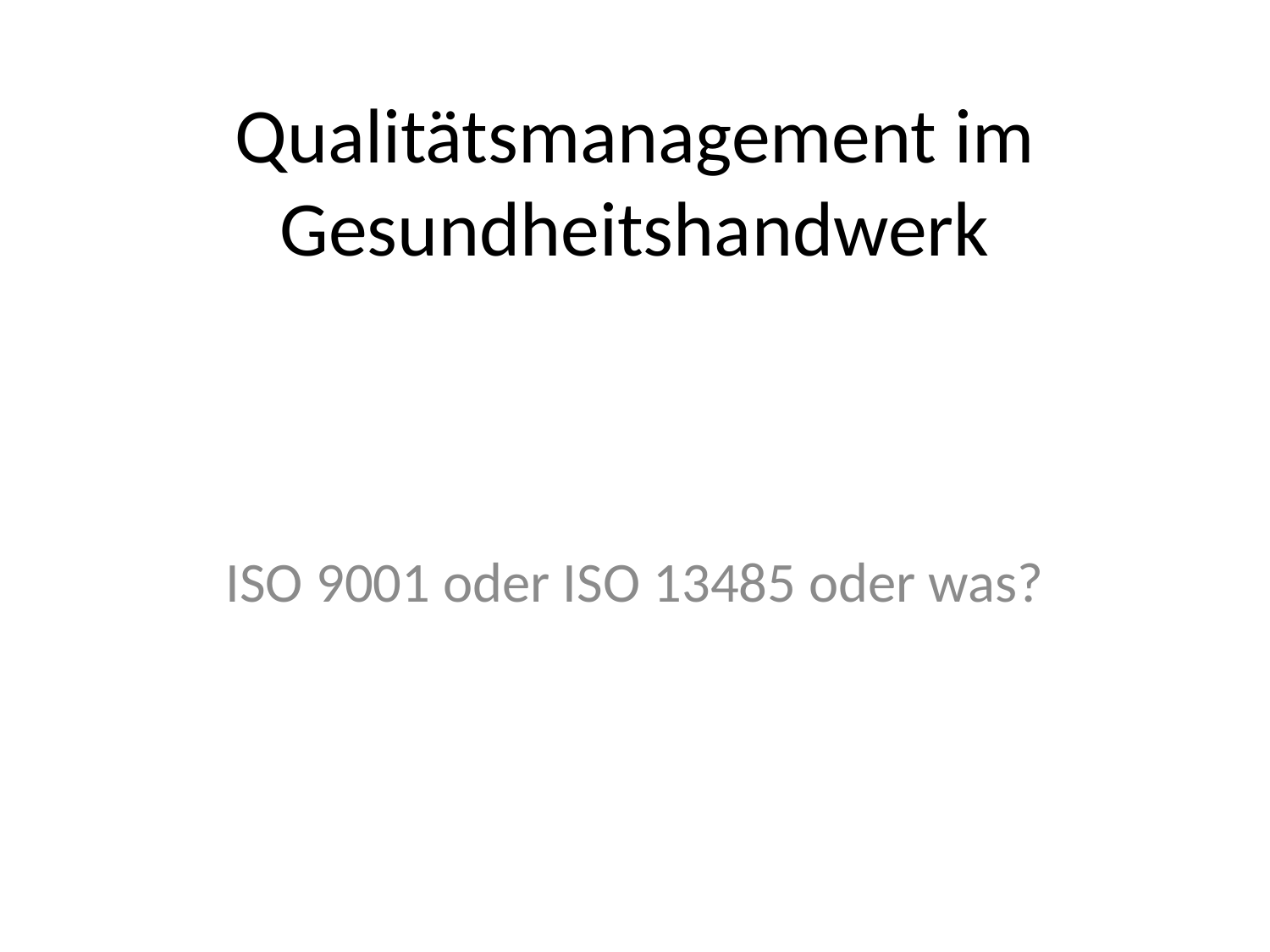

# Qualitätsmanagement im Gesundheitshandwerk
ISO 9001 oder ISO 13485 oder was?